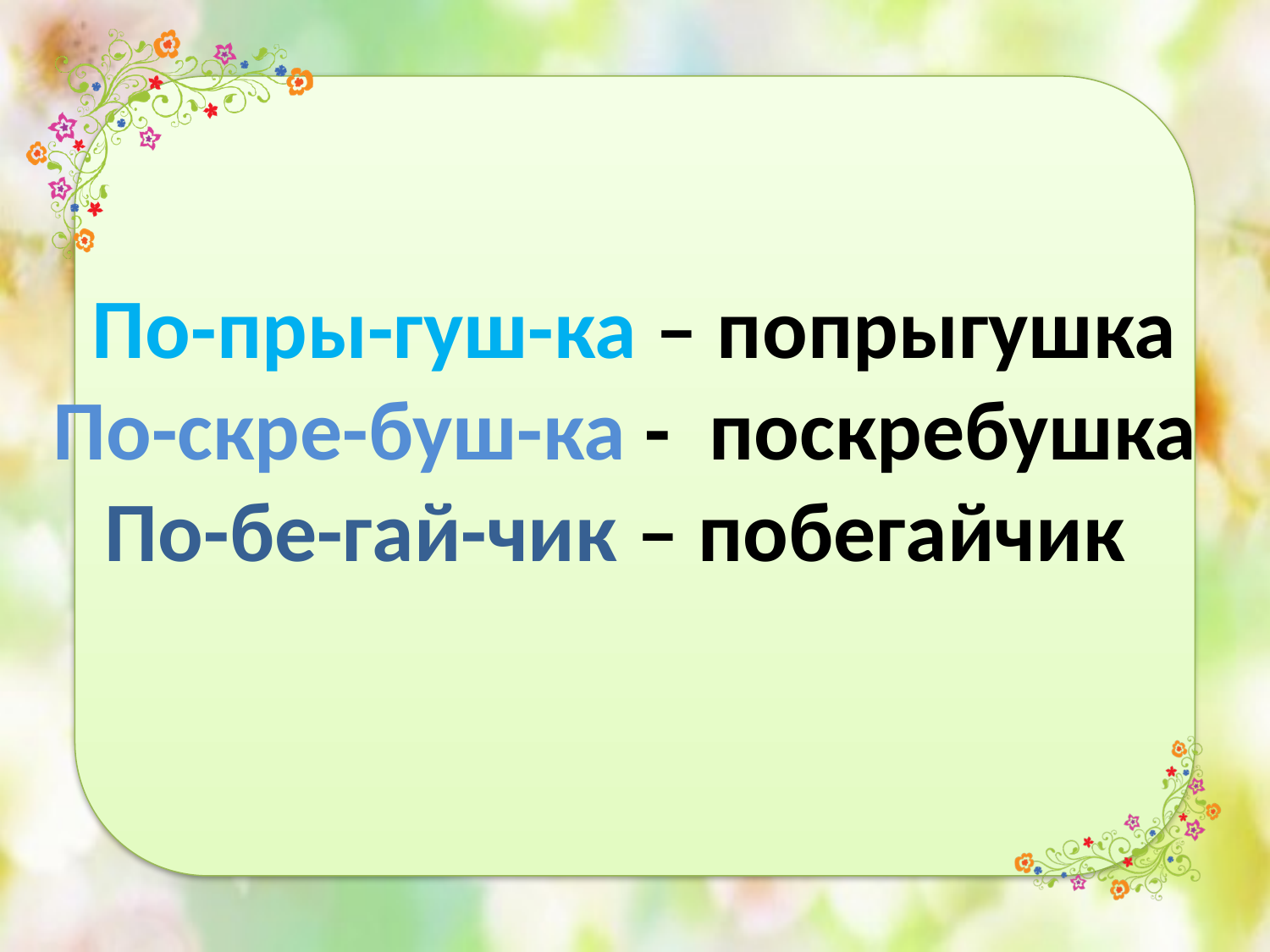

# По-пры-гуш-ка – попрыгушка По-скре-буш-ка -  поскребушка По-бе-гай-чик – побегайчик